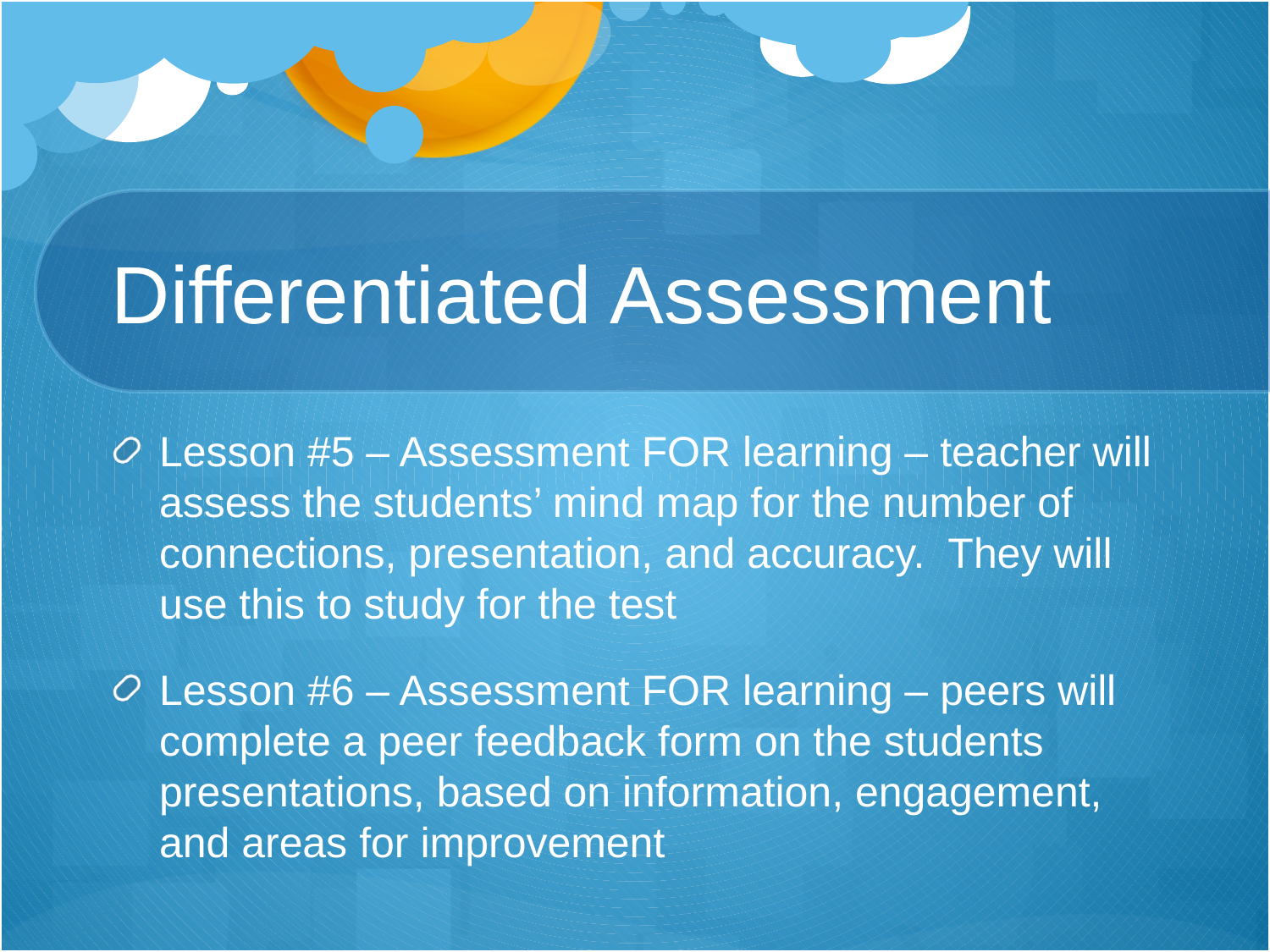

# Differentiated Assessment
Lesson #5 – Assessment FOR learning – teacher will assess the students’ mind map for the number of connections, presentation, and accuracy.  They will use this to study for the test
Lesson #6 – Assessment FOR learning – peers will complete a peer feedback form on the students presentations, based on information, engagement, and areas for improvement